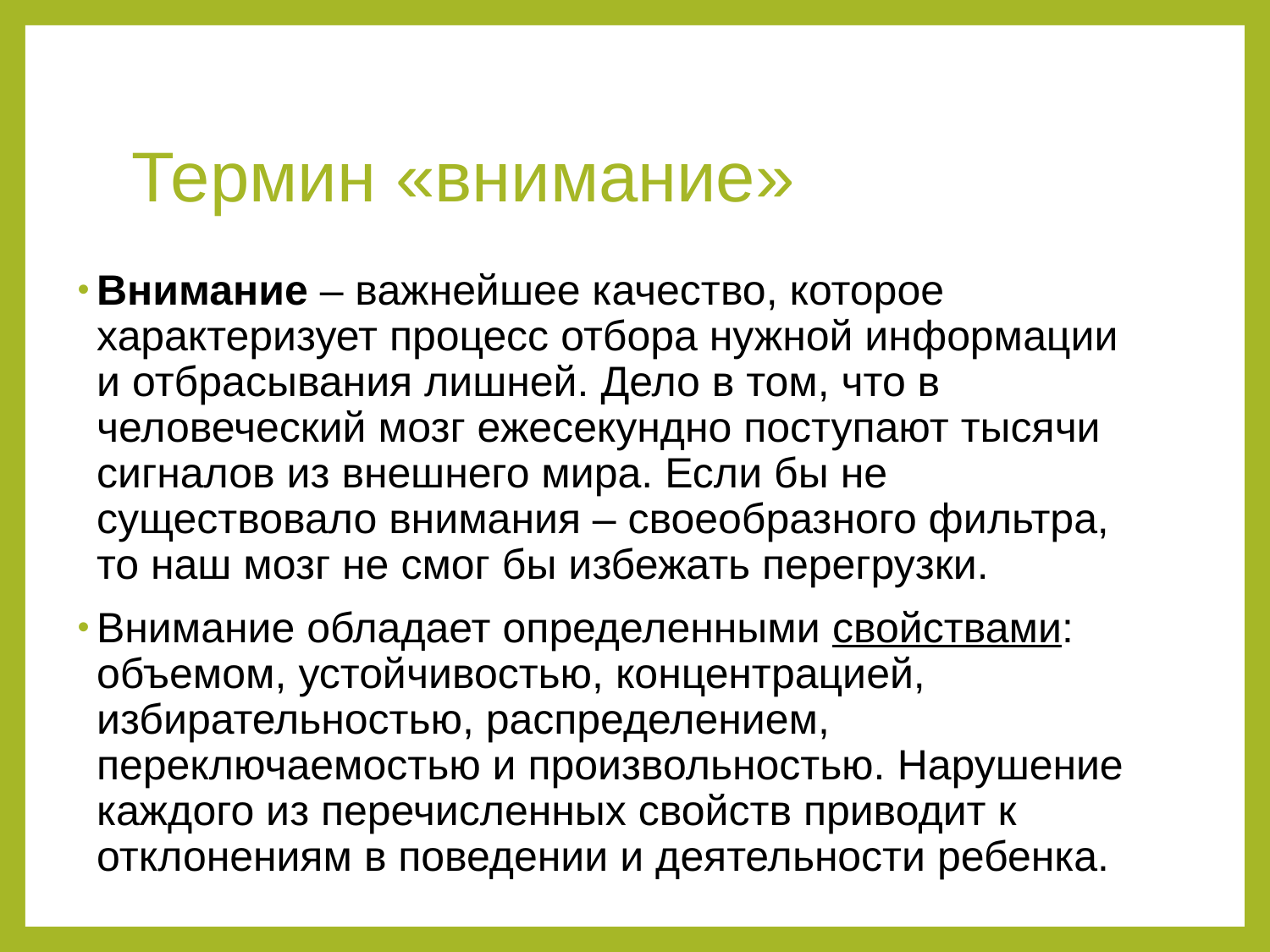

# Термин «внимание»
Внимание – важнейшее качество, которое характеризует процесс отбора нужной информации и отбрасывания лишней. Дело в том, что в человеческий мозг ежесекундно поступают тысячи сигналов из внешнего мира. Если бы не существовало внимания – своеобразного фильтра, то наш мозг не смог бы избежать перегрузки.
Внимание обладает определенными свойствами: объемом, устойчивостью, концентрацией, избирательностью, распределением, переключаемостью и произвольностью. Нарушение каждого из перечисленных свойств приводит к отклонениям в поведении и деятельности ребенка.